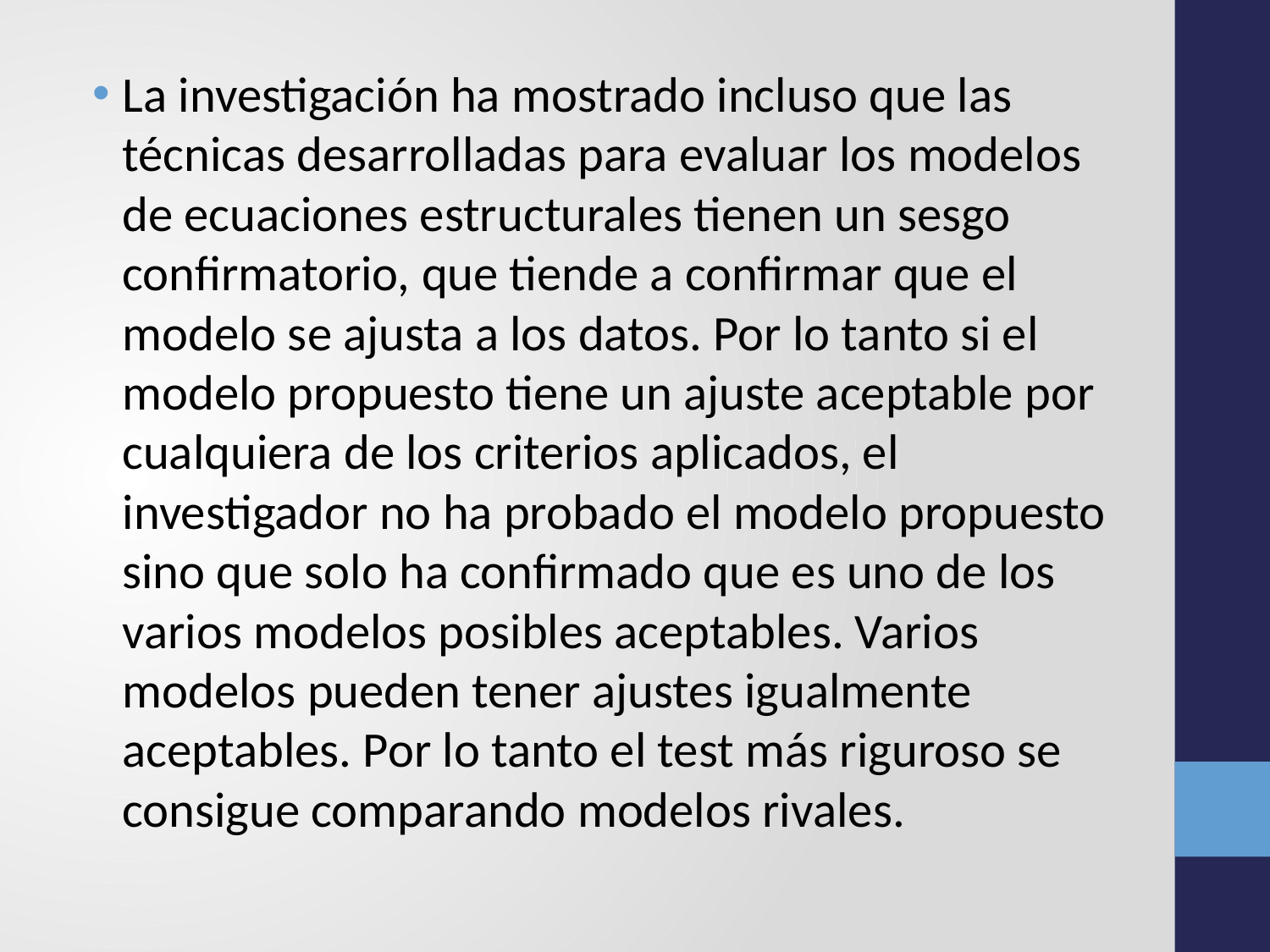

La investigación ha mostrado incluso que las técnicas desarrolladas para evaluar los modelos de ecuaciones estructurales tienen un sesgo confirmatorio, que tiende a confirmar que el modelo se ajusta a los datos. Por lo tanto si el modelo propuesto tiene un ajuste aceptable por cualquiera de los criterios aplicados, el investigador no ha probado el modelo propuesto sino que solo ha confirmado que es uno de los varios modelos posibles aceptables. Varios modelos pueden tener ajustes igualmente aceptables. Por lo tanto el test más riguroso se consigue comparando modelos rivales.